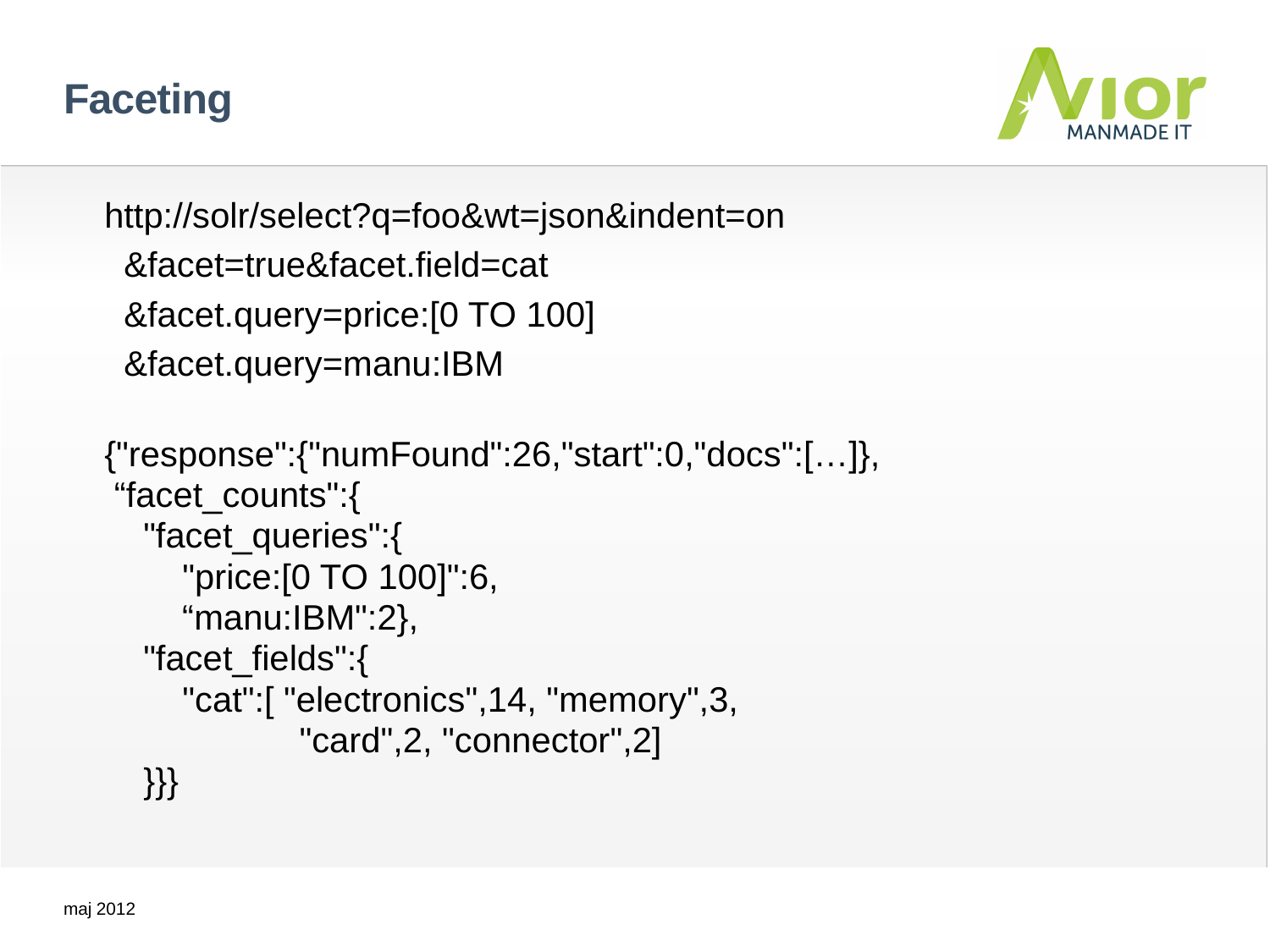

# Faceting
http://solr/select?q=foo&wt=json&indent=on
  &facet=true&facet.field=cat
  &facet.query=price:[0 TO 100]
  &facet.query=manu:IBM

{"response":{"numFound":26,"start":0,"docs":[…]},
 “facet_counts":{
    "facet_queries":{
        "price:[0 TO 100]":6,
        “manu:IBM":2},
    "facet_fields":{
        "cat":[ "electronics",14, "memory",3,
                    "card",2, "connector",2]
    }}}

maj 2012